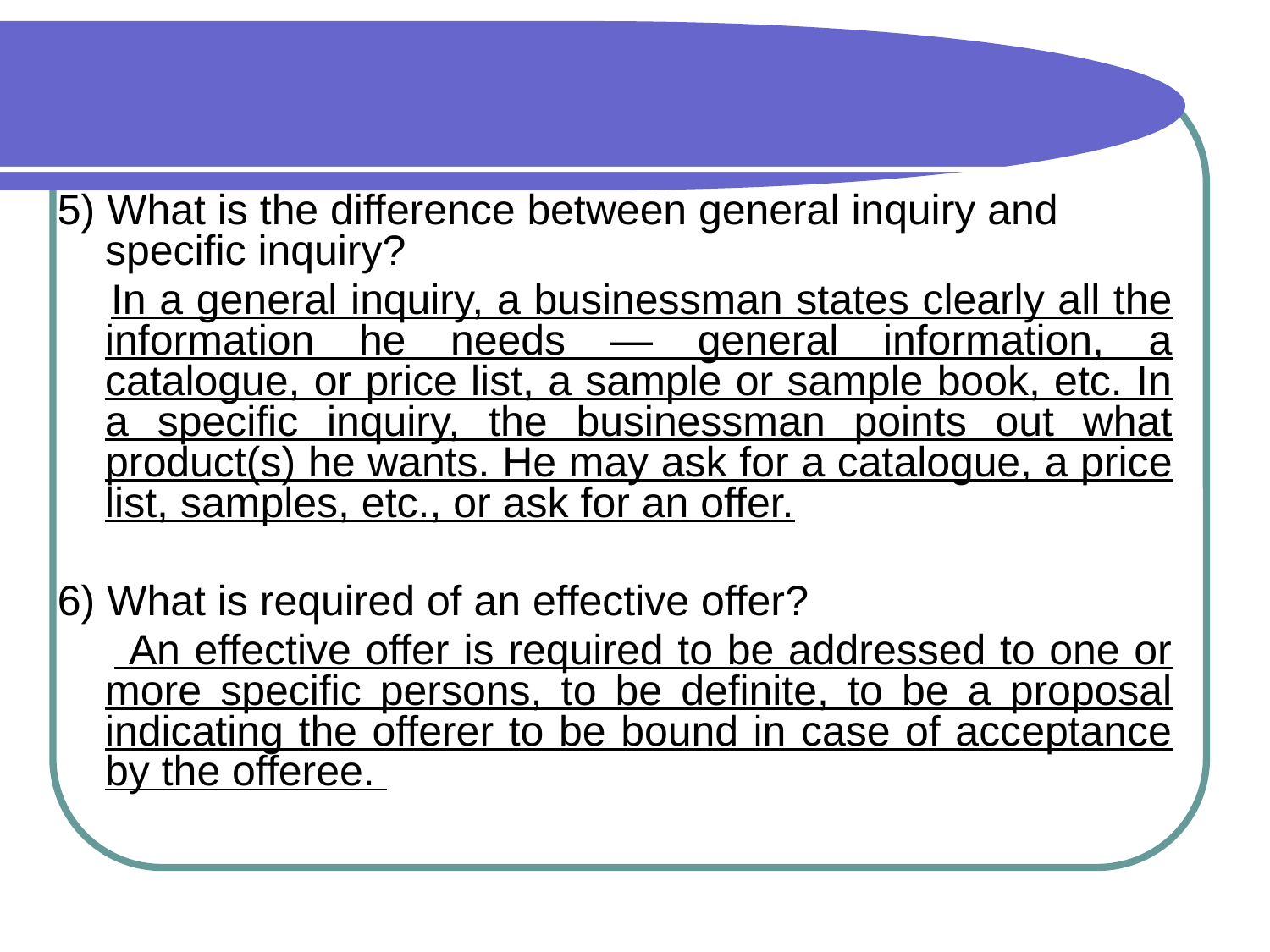

#
5) What is the difference between general inquiry and specific inquiry?
    In a general inquiry, a businessman states clearly all the information he needs — general information, a catalogue, or price list, a sample or sample book, etc. In a specific inquiry, the businessman points out what product(s) he wants. He may ask for a catalogue, a price list, samples, etc., or ask for an offer.

6) What is required of an effective offer?
     An effective offer is required to be addressed to one or more specific persons, to be definite, to be a proposal indicating the offerer to be bound in case of acceptance by the offeree.